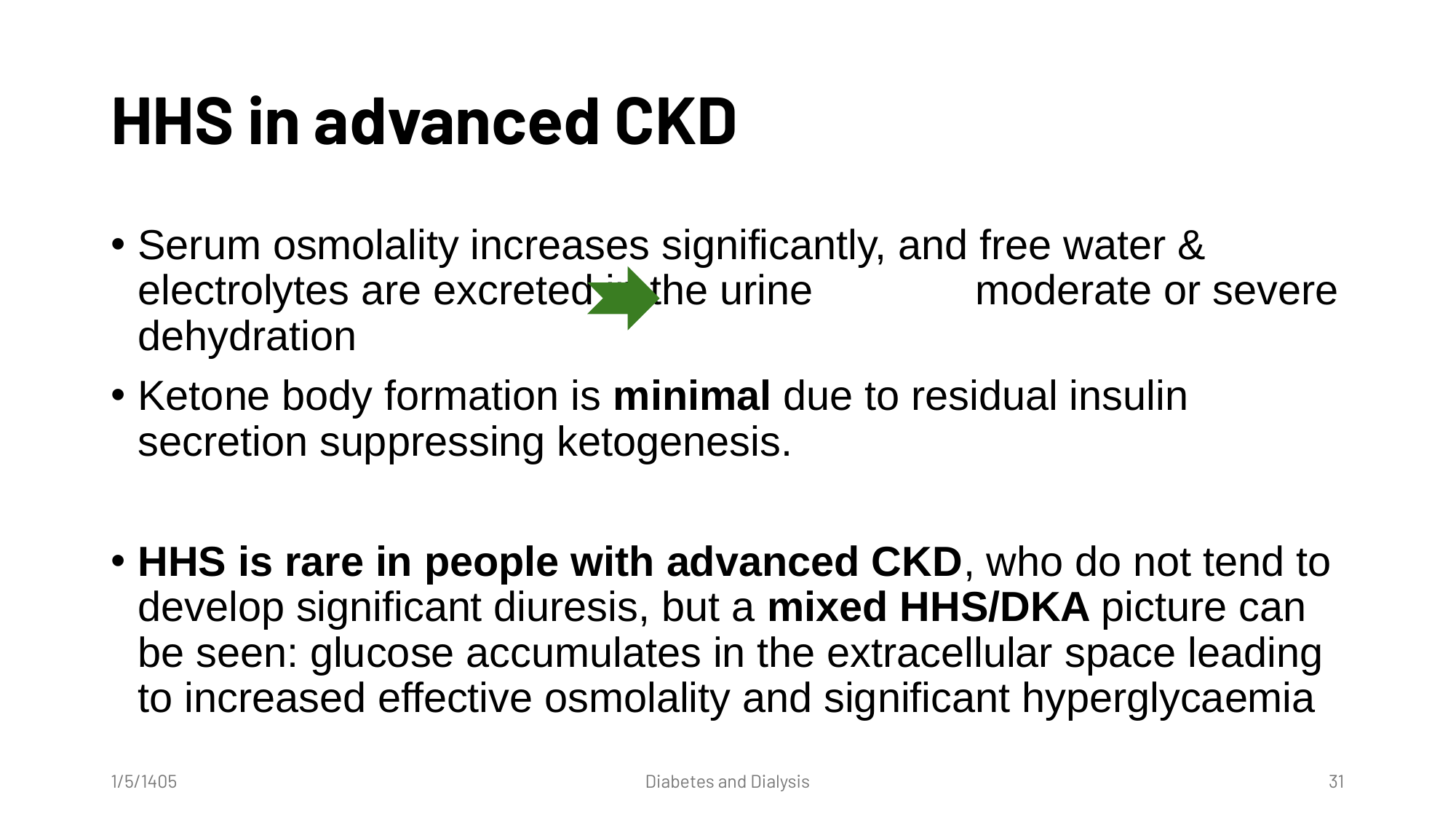

# HHS in advanced CKD
Serum osmolality increases significantly, and free water & electrolytes are excreted in the urine              moderate or severe dehydration
Ketone body formation is minimal due to residual insulin secretion suppressing ketogenesis.

HHS is rare in people with advanced CKD, who do not tend to develop significant diuresis, but a mixed HHS/DKA picture can be seen: glucose accumulates in the extracellular space leading to increased effective osmolality and significant hyperglycaemia

1/5/1405
Diabetes and Dialysis
31